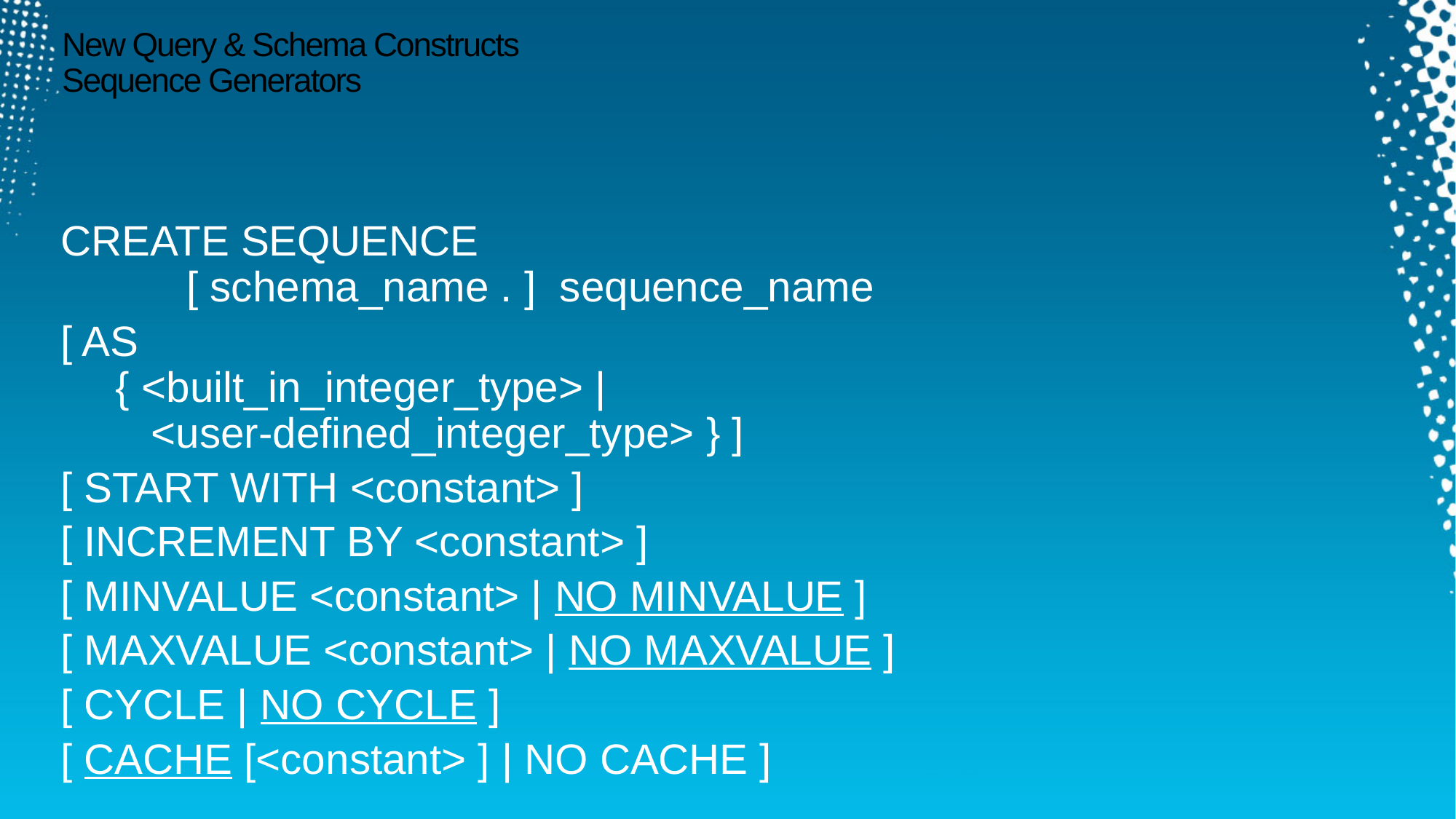

# New Query & Schema Constructs Sequence Generators
CREATE SEQUENCE
      [ schema_name . ]  sequence_name
[ AS
{ <built_in_integer_type> |
   <user-defined_integer_type> } ]
[ START WITH <constant> ]
[ INCREMENT BY <constant> ]
[ MINVALUE <constant> | NO MINVALUE ]
[ MAXVALUE <constant> | NO MAXVALUE ]
[ CYCLE | NO CYCLE ]
[ CACHE [<constant> ] | NO CACHE ]